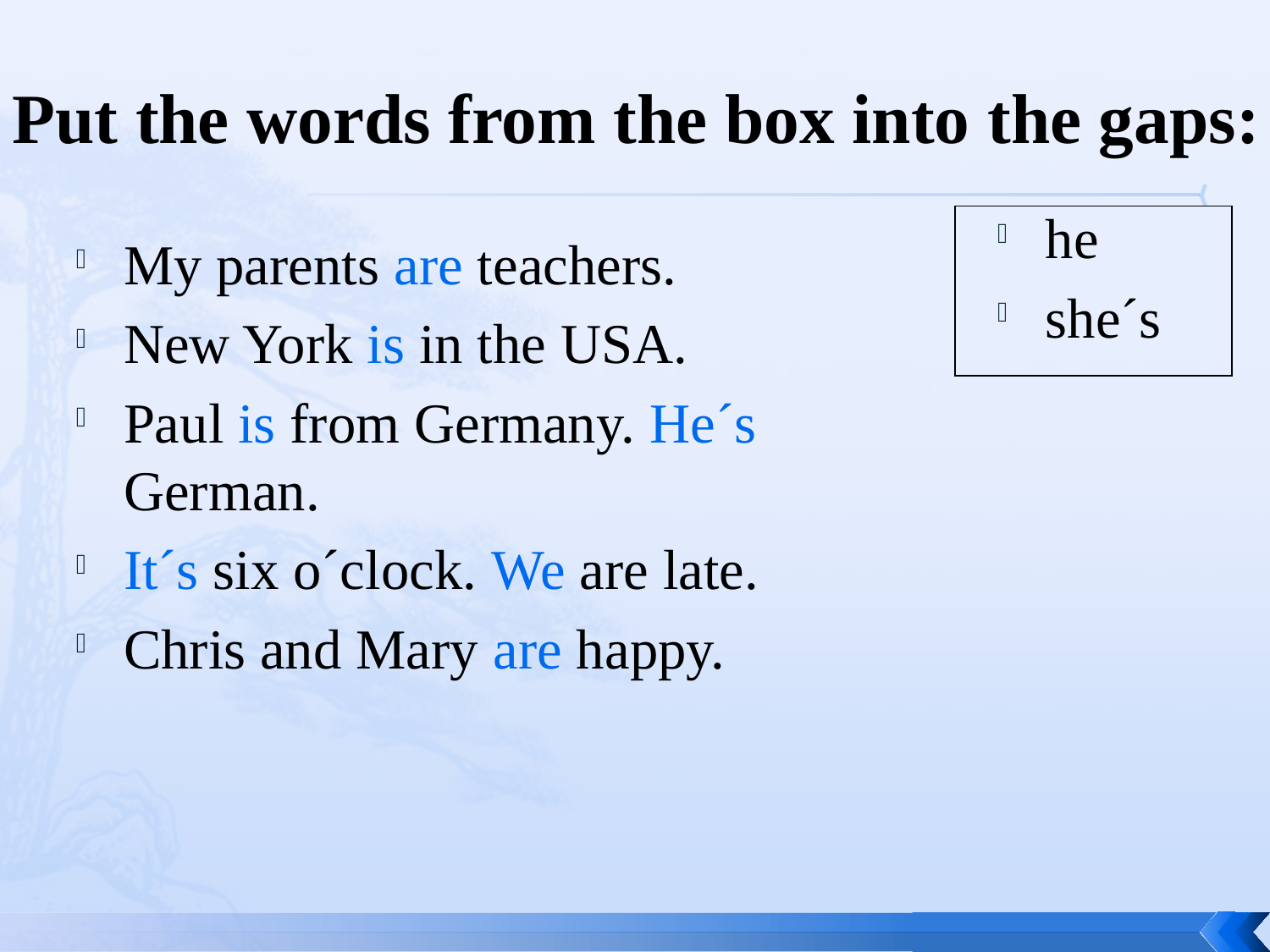

# Put the words from the box into the gaps:
he
she´s

|  |
| --- |
My parents are teachers.
New York is in the USA.
Paul is from Germany. He´s German.
It´s six o´clock. We are late.
Chris and Mary are happy.